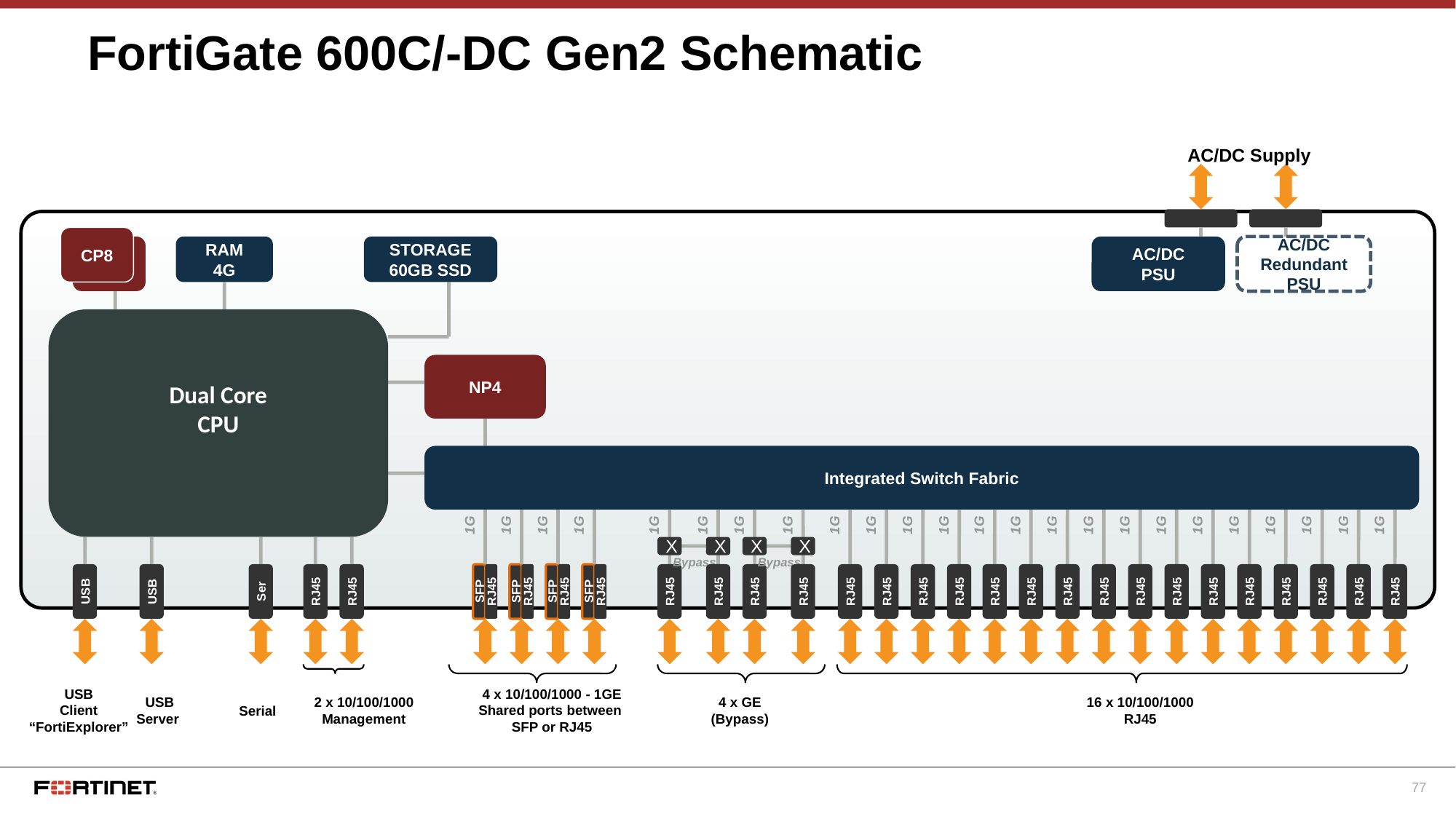

# FortiGate 600C/-DC Gen2 Schematic
AC/DC Supply

CP8

CP8
RAM
4G
STORAGE
60GB SSD
AC/DC
PSU
AC/DC
Redundant PSU

 Dual Core
CPU

NP4

Integrated Switch Fabric

1G
1G
1G
1G
1G
1G
1G
1G
1G
1G
1G
1G
1G
1G
1G
1G
1G
1G
1G
1G
1G
1G
1G
1G
X
X
X
X

Bypass
Bypass
USB
USB
Ser
RJ45
RJ45
RJ45
RJ45
RJ45
RJ45
RJ45
RJ45
RJ45
RJ45
RJ45
RJ45
RJ45
RJ45
RJ45
RJ45
RJ45
RJ45
RJ45
RJ45
RJ45
RJ45
SFP
RJ45
SFP
RJ45
SFP
RJ45
SFP
RJ45

USB
Client
“FortiExplorer”
4 x 10/100/1000 - 1GE
Shared ports between
SFP or RJ45
 USB
Server
2 x 10/100/1000 Management
4 x GE
(Bypass)
16 x 10/100/1000
RJ45
Serial